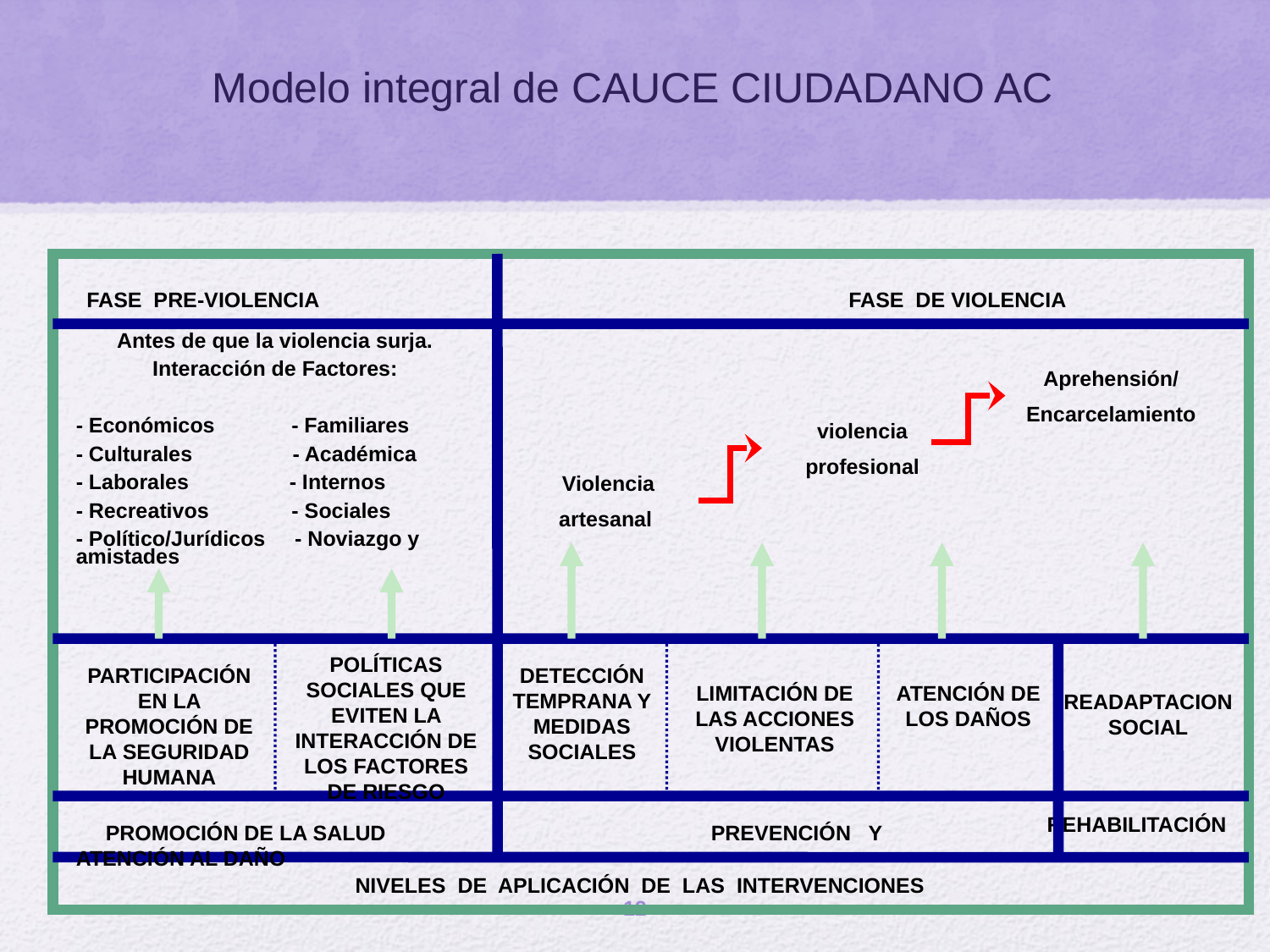

# Modelo integral de CAUCE CIUDADANO AC

FASE  PRE-VIOLENCIA                                                		FASE  DE VIOLENCIA

Antes de que la violencia surja.
Interacción de Factores:

- Económicos             - Familiares
- Culturales                 - Académica
- Laborales                 - Internos
- Recreativos              - Sociales
- Político/Jurídicos     - Noviazgo y amistades
Aprehensión/
Encarcelamiento
violencia
profesional
Violencia
artesanal

POLÍTICAS SOCIALES QUE EVITEN LA INTERACCIÓN DE LOS FACTORES DE RIESGO
PARTICIPACIÓN EN LA PROMOCIÓN DE LA SEGURIDAD HUMANA
DETECCIÓN TEMPRANA Y MEDIDAS SOCIALES
LIMITACIÓN DE LAS ACCIONES VIOLENTAS
ATENCIÓN DE LOS DAÑOS
READAPTACION SOCIAL

REHABILITACIÓN
     PROMOCIÓN DE LA SALUD	                      	PREVENCIÓN   Y ATENCIÓN AL DAÑO

NIVELES  DE  APLICACIÓN  DE  LAS  INTERVENCIONES
12